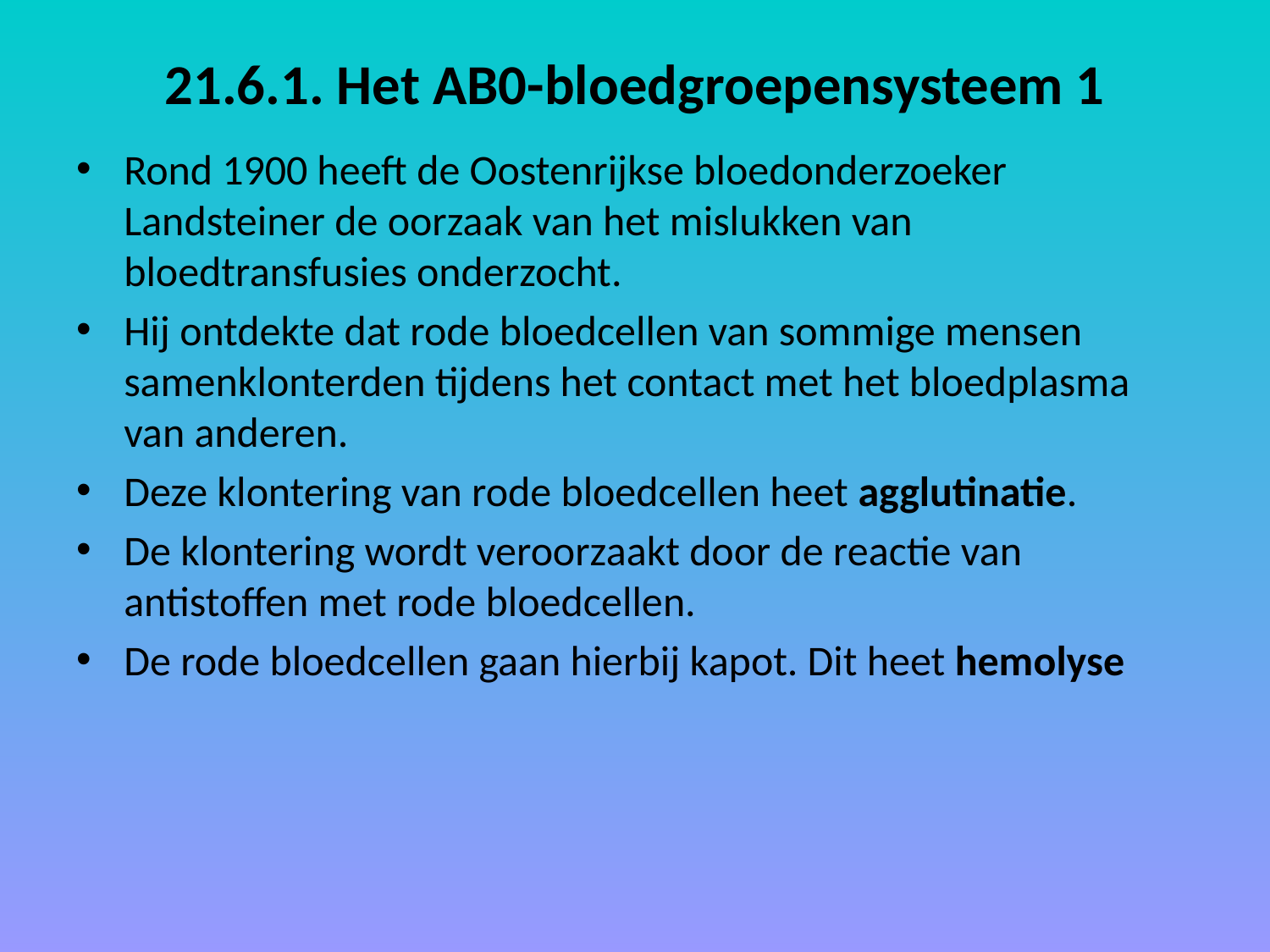

# 21.6.1. Het AB0-bloedgroepensysteem 1
Rond 1900 heeft de Oostenrijkse bloedonderzoeker Landsteiner de oorzaak van het mislukken van bloedtransfusies onderzocht.
Hij ontdekte dat rode bloedcellen van sommige mensen samenklonterden tijdens het contact met het bloedplasma van anderen.
Deze klontering van rode bloedcellen heet agglutinatie.
De klontering wordt veroorzaakt door de reactie van antistoffen met rode bloedcellen.
De rode bloedcellen gaan hierbij kapot. Dit heet hemolyse